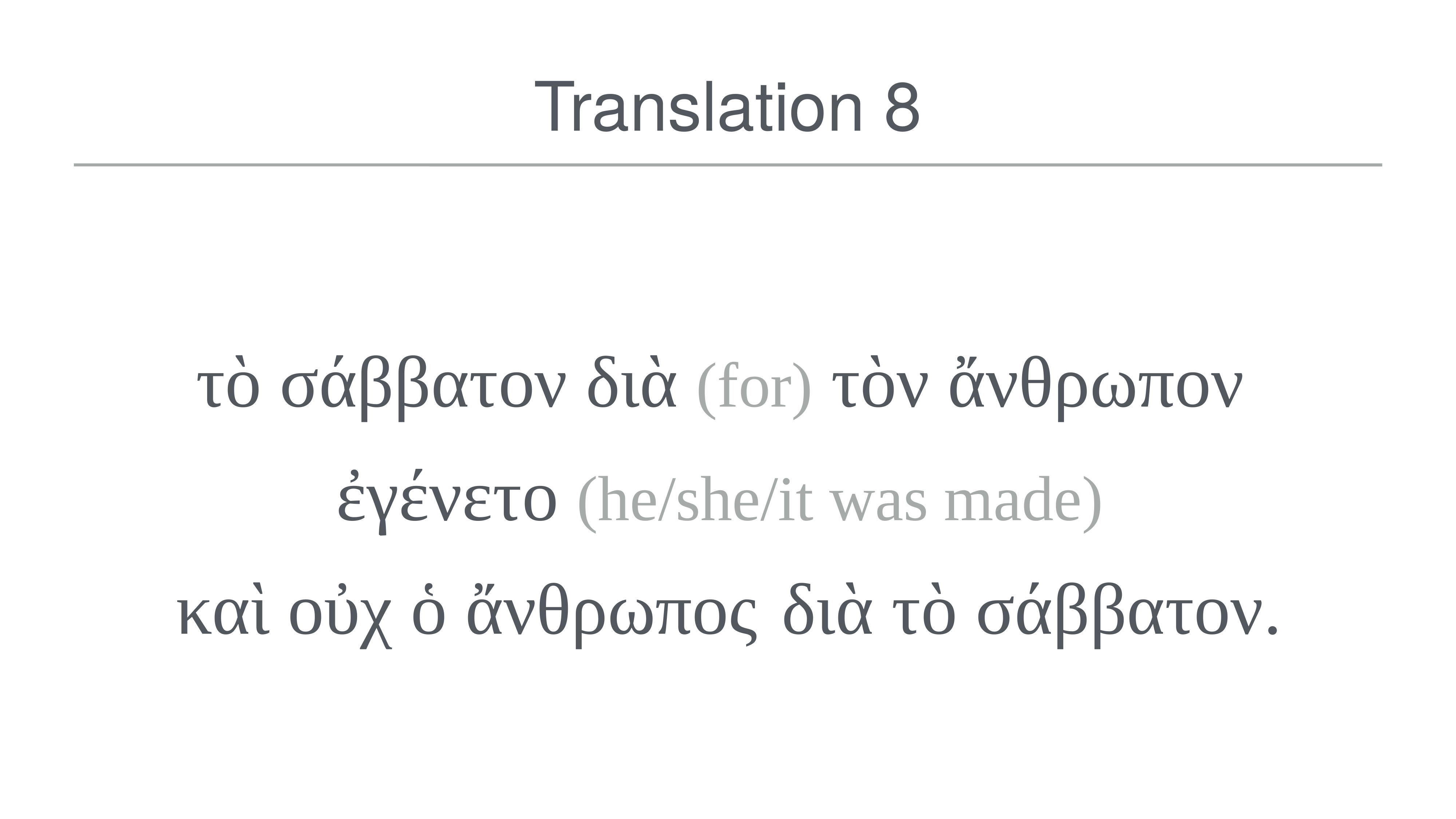

# Translation 8
τὸ σάββατον διὰ (for) τὸν ἄνθρωπον
ἐγένετο (he/she/it was made)
καὶ οὐχ ὁ ἄνθρωπος  διὰ τὸ σάββατον.